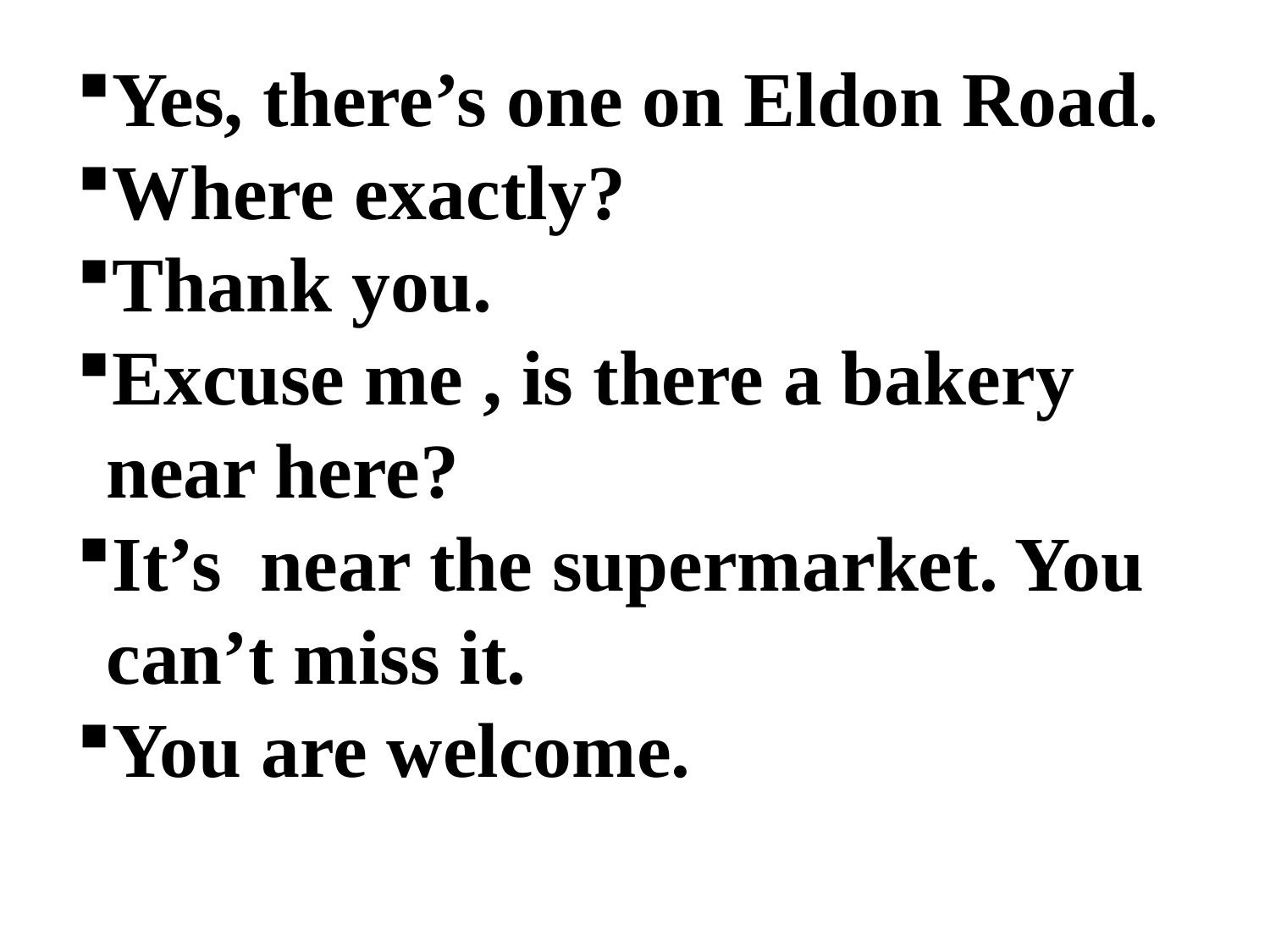

Yes, there’s one on Eldon Road.
Where exactly?
Thank you.
Excuse me , is there a bakery near here?
It’s  near the supermarket. You can’t miss it.
You are welcome.